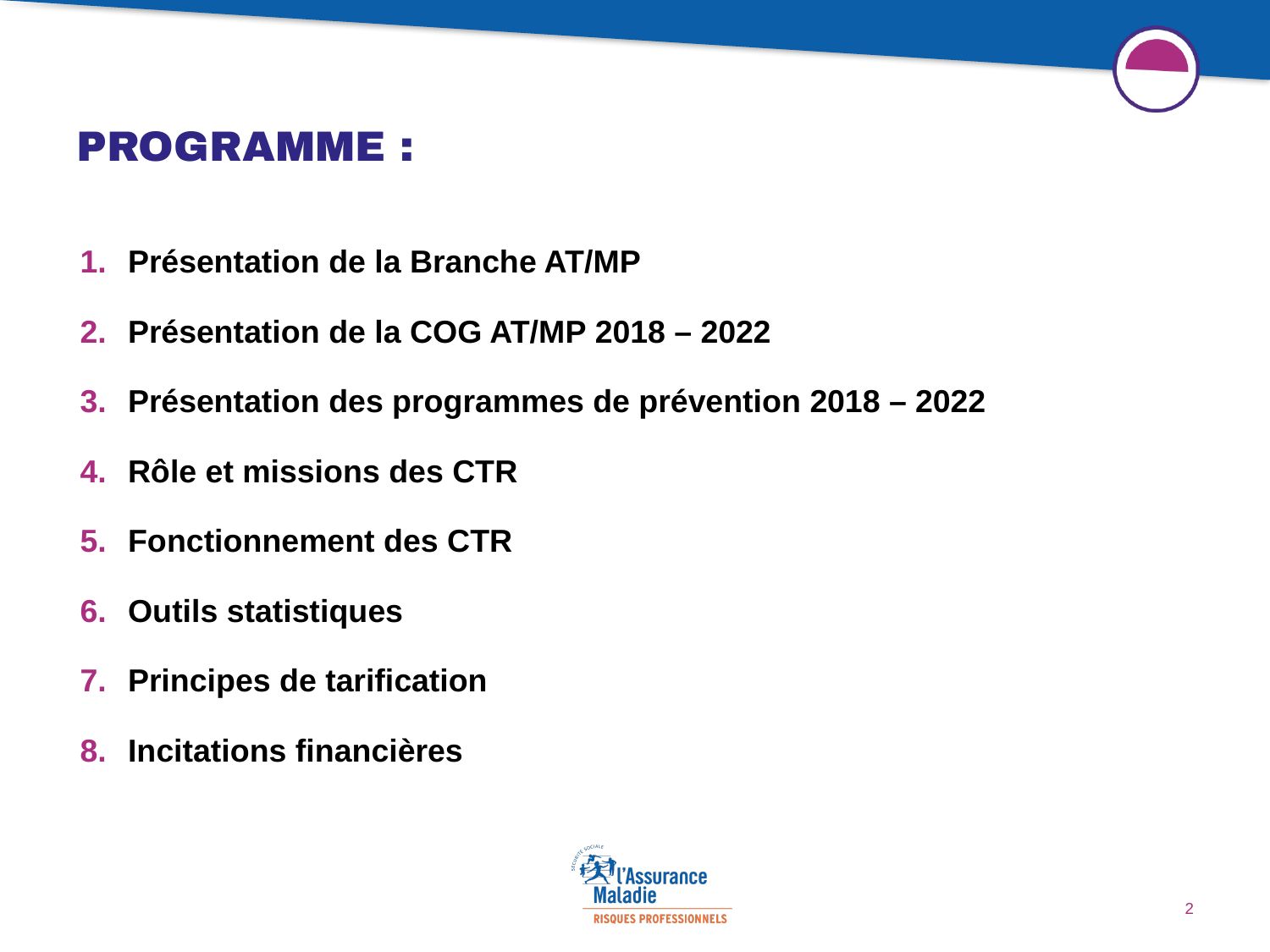

# PROGRAMME :
Présentation de la Branche AT/MP
Présentation de la COG AT/MP 2018 – 2022
Présentation des programmes de prévention 2018 – 2022
Rôle et missions des CTR
Fonctionnement des CTR
Outils statistiques
Principes de tarification
Incitations financières

2